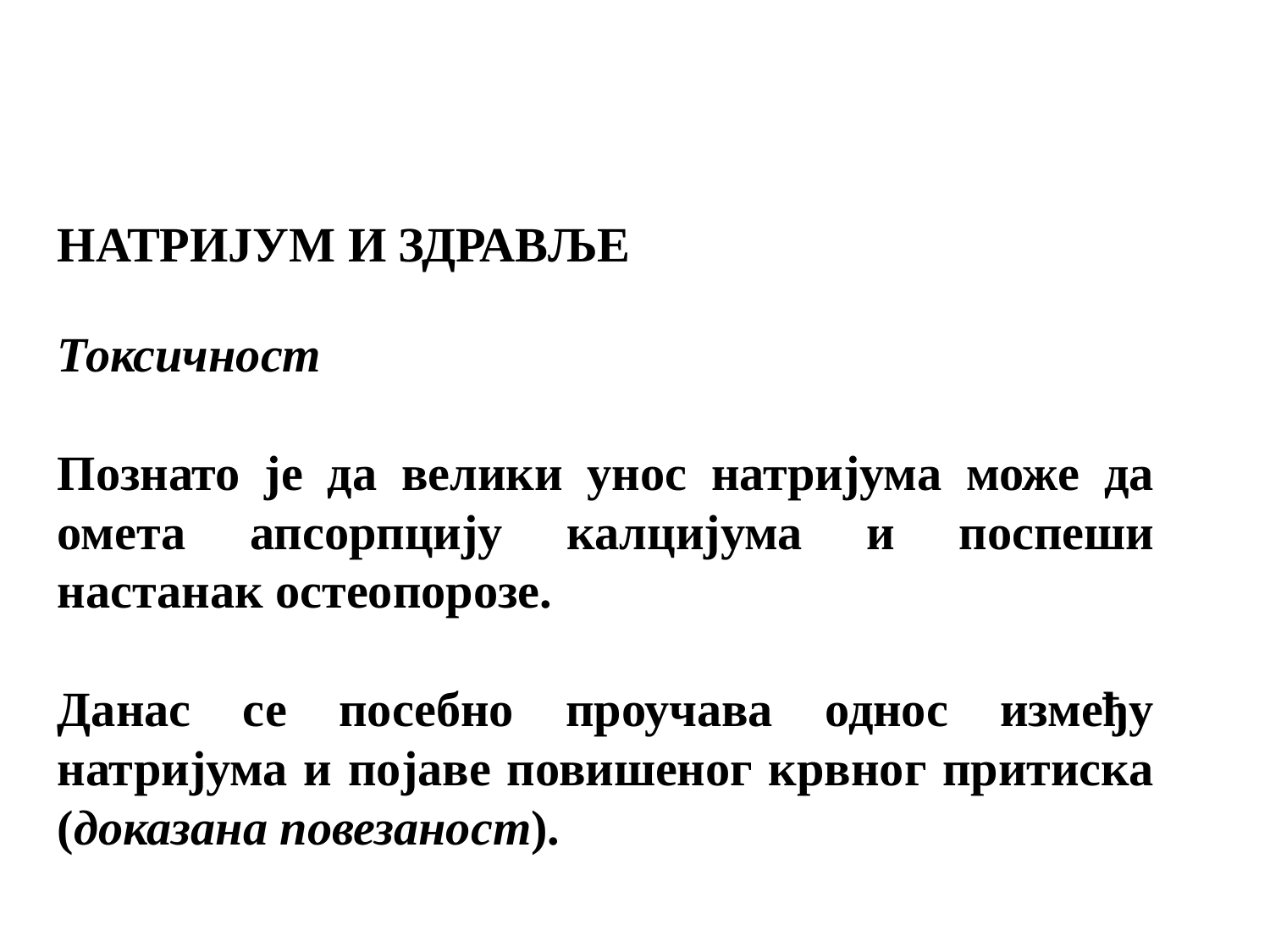

НАТРИЈУМ И ЗДРАВЉЕ

Токсичност

Познато је да велики унос натријума може да омета апсорпцију калцијума и поспеши настанак остеопорозе.

Данас се посебно проучава однос између натријума и појаве повишеног крвног притиска (доказана повезаност).